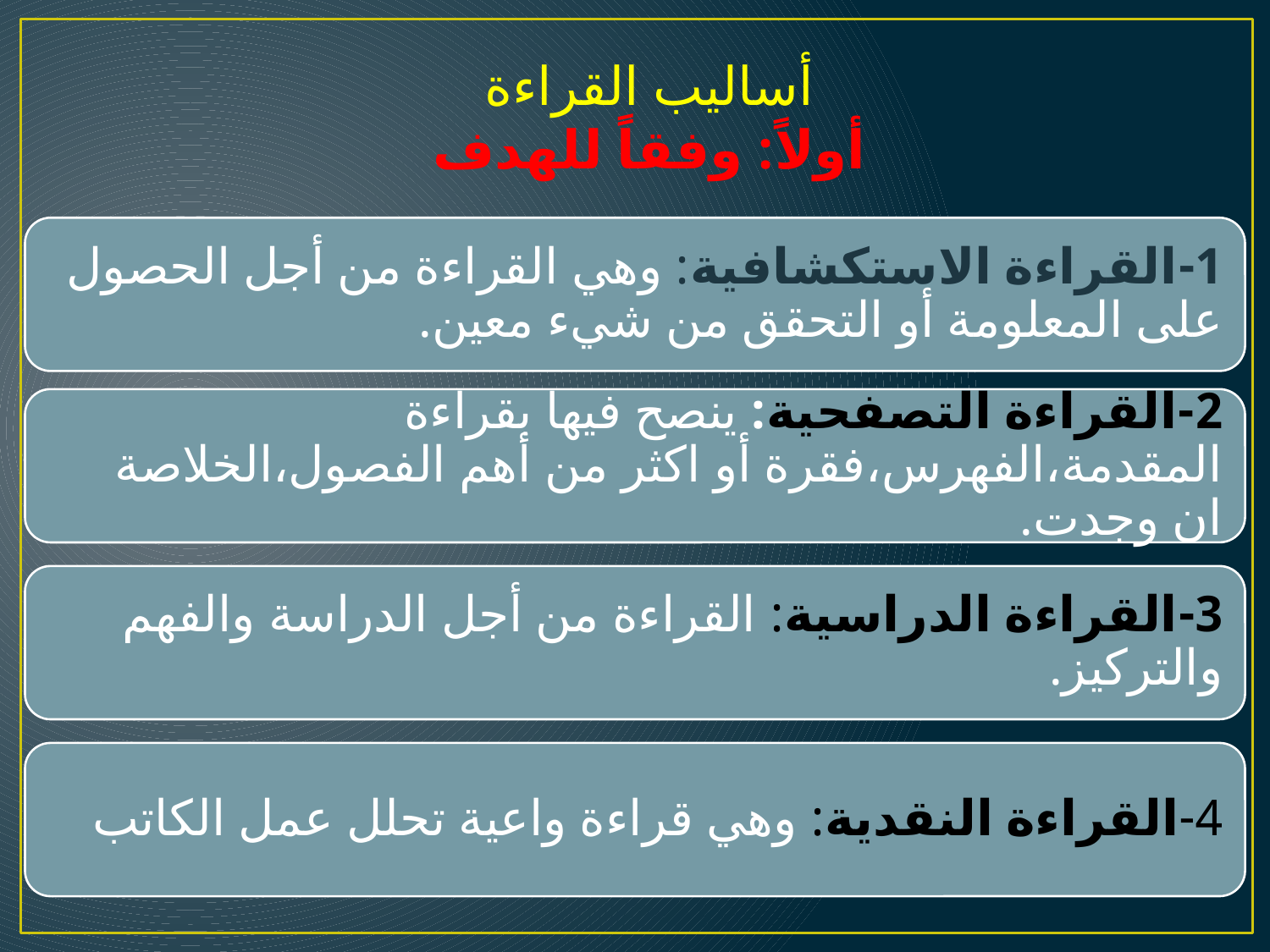

# أساليب القراءة أولاً: وفقاً للهدف
1-القراءة الاستكشافية: وهي القراءة من أجل الحصول على المعلومة أو التحقق من شيء معين.
2-القراءة التصفحية: ينصح فيها بقراءة المقدمة،الفهرس،فقرة أو اكثر من أهم الفصول،الخلاصة ان وجدت.
3-القراءة الدراسية: القراءة من أجل الدراسة والفهم والتركيز.
4-القراءة النقدية: وهي قراءة واعية تحلل عمل الكاتب